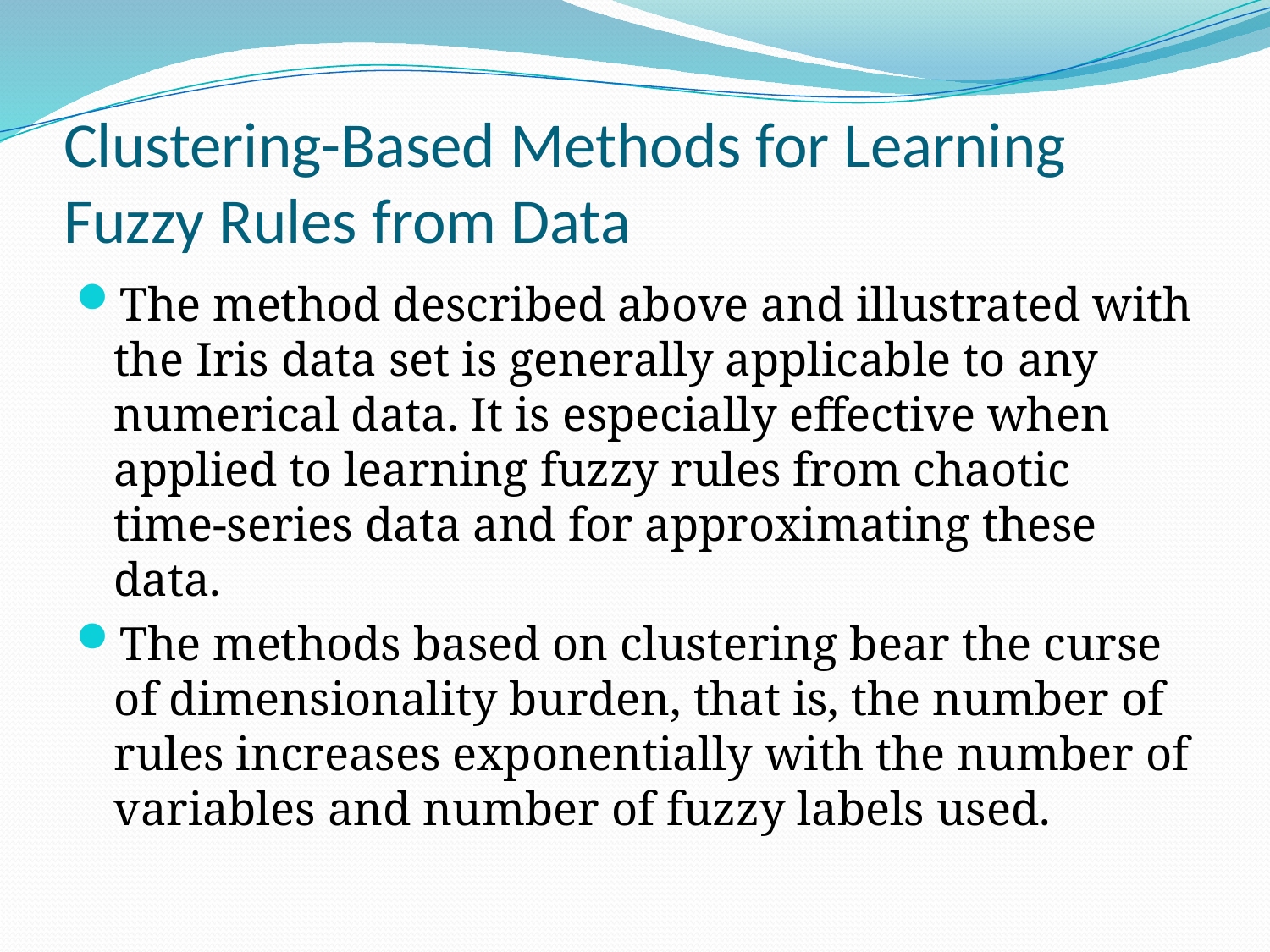

# Clustering-Based Methods for Learning Fuzzy Rules from Data
The method described above and illustrated with the Iris data set is generally applicable to any numerical data. It is especially effective when applied to learning fuzzy rules from chaotic time-series data and for approximating these data.
The methods based on clustering bear the curse of dimensionality burden, that is, the number of rules increases exponentially with the number of variables and number of fuzzy labels used.